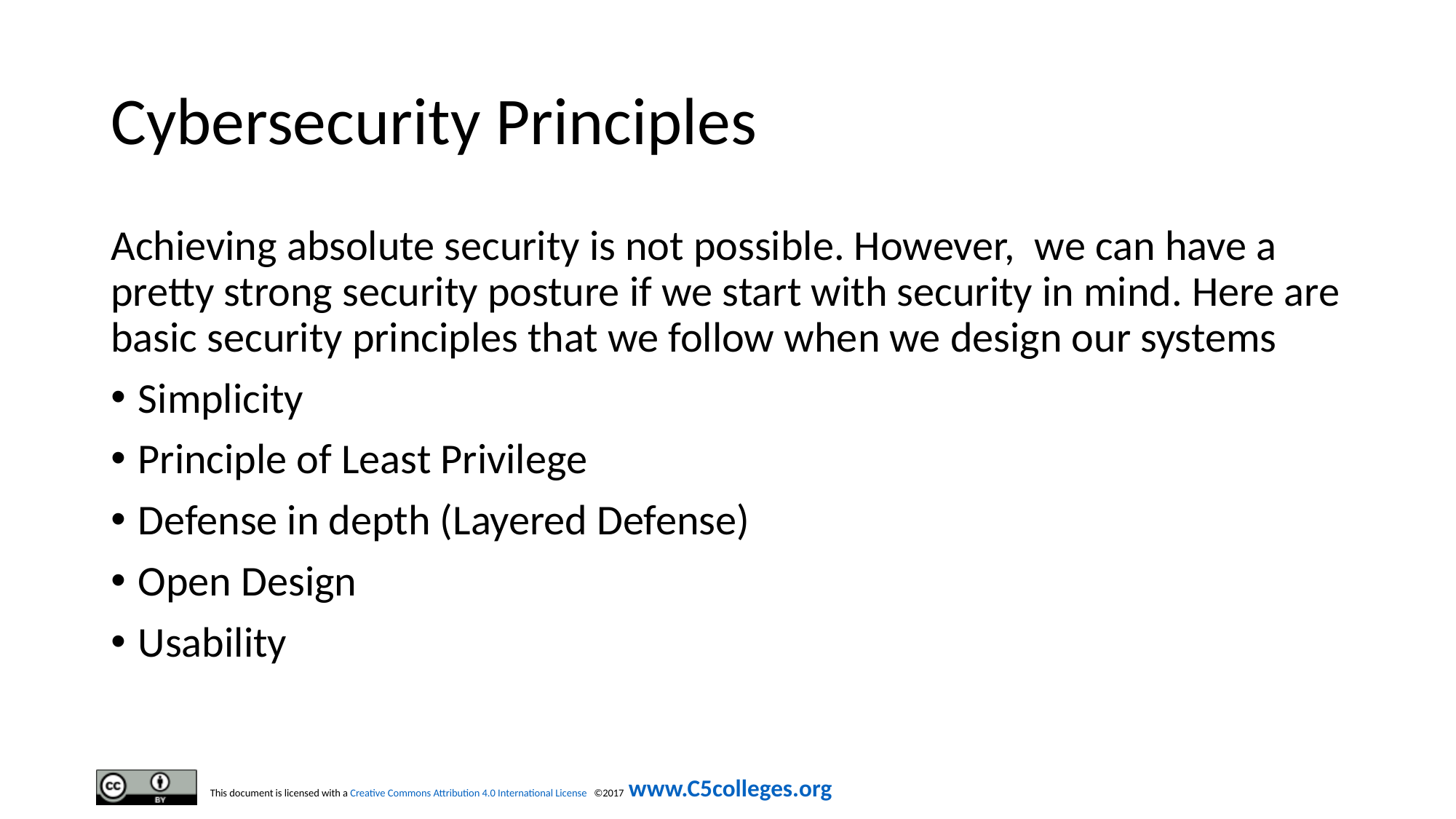

# Cybersecurity Principles
Achieving absolute security is not possible. However,  we can have a pretty strong security posture if we start with security in mind. Here are basic security principles that we follow when we design our systems
Simplicity
Principle of Least Privilege
Defense in depth (Layered Defense)
Open Design
Usability